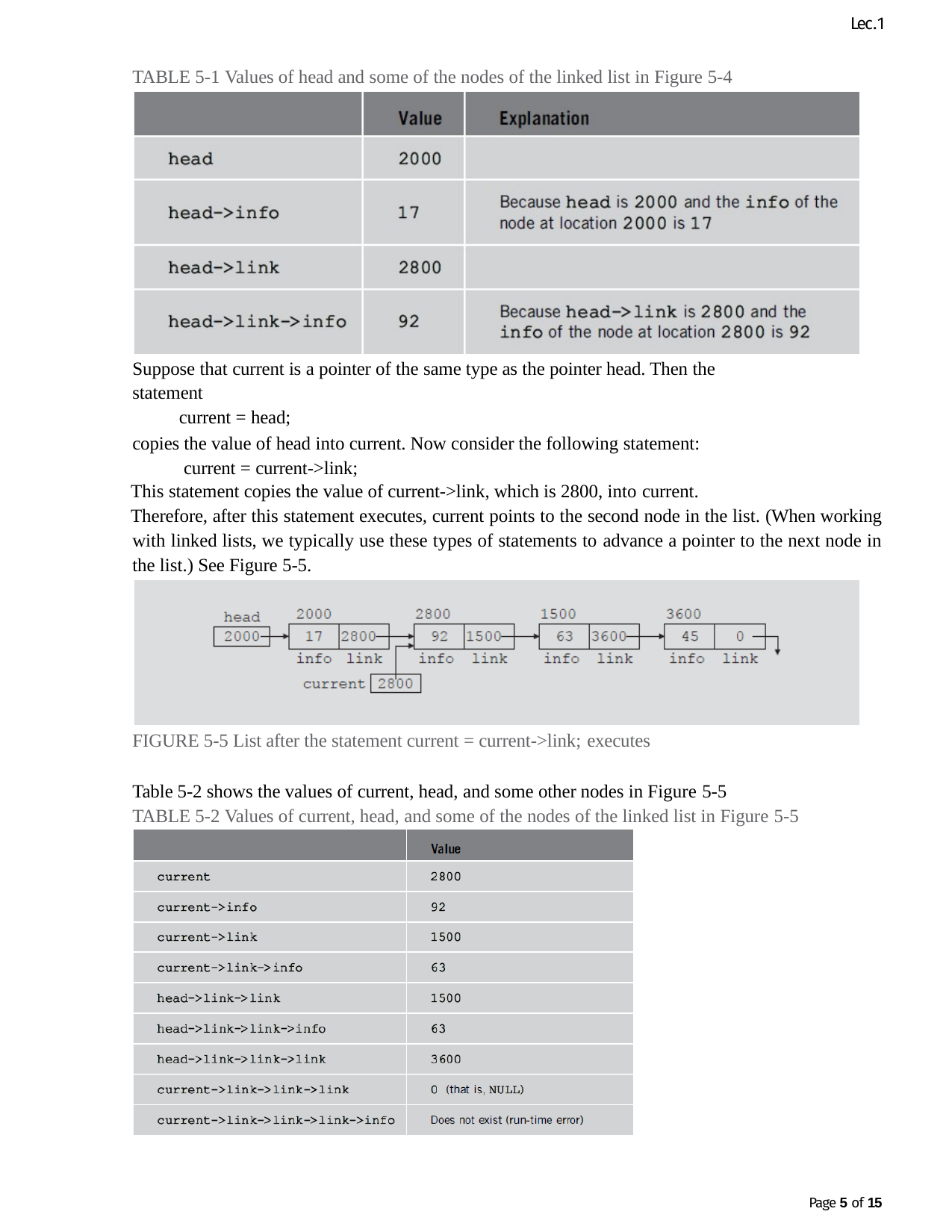

Lec.1
TABLE 5-1 Values of head and some of the nodes of the linked list in Figure 5-4

Suppose that current is a pointer of the same type as the pointer head. Then the  statement
current = head;
copies the value of head into current. Now consider the following statement:  current = current->link;
This statement copies the value of current->link, which is 2800, into current.
Therefore, after this statement executes, current points to the second node in the list. (When working  with linked lists, we typically use these types of statements to advance a pointer to the next node in  the list.) See Figure 5-5.

FIGURE 5-5 List after the statement current = current->link; executes

Table 5-2 shows the values of current, head, and some other nodes in Figure 5-5
TABLE 5-2 Values of current, head, and some of the nodes of the linked list in Figure 5-5

Page 5 of 15